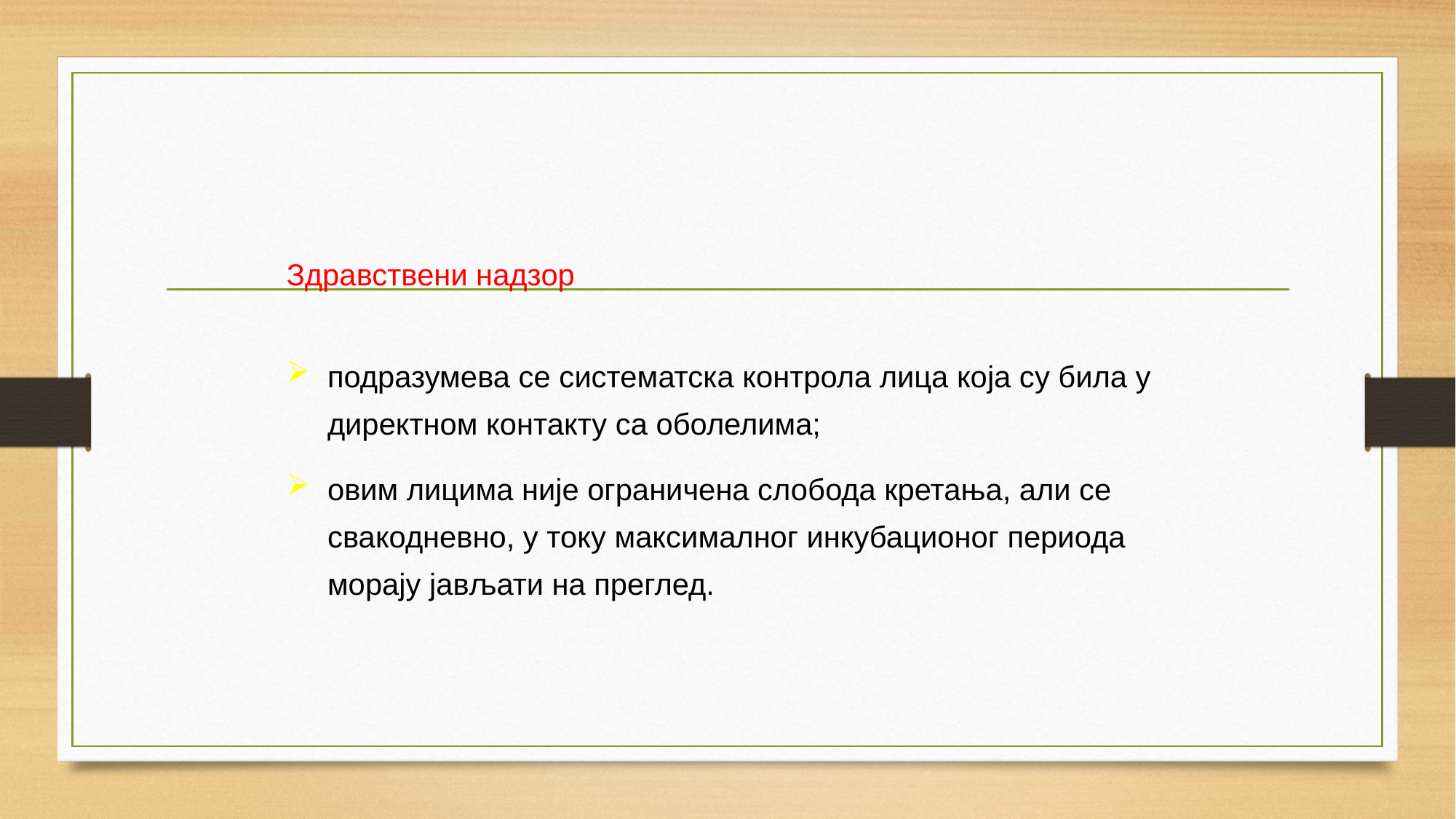

Здравствени надзор
подразумева се систематска контрола лица која су била у директном контакту са оболелима;
овим лицима није ограничена слобода кретања, али се свакодневно, у току максималног инкубационог периода морају јављати на преглед.